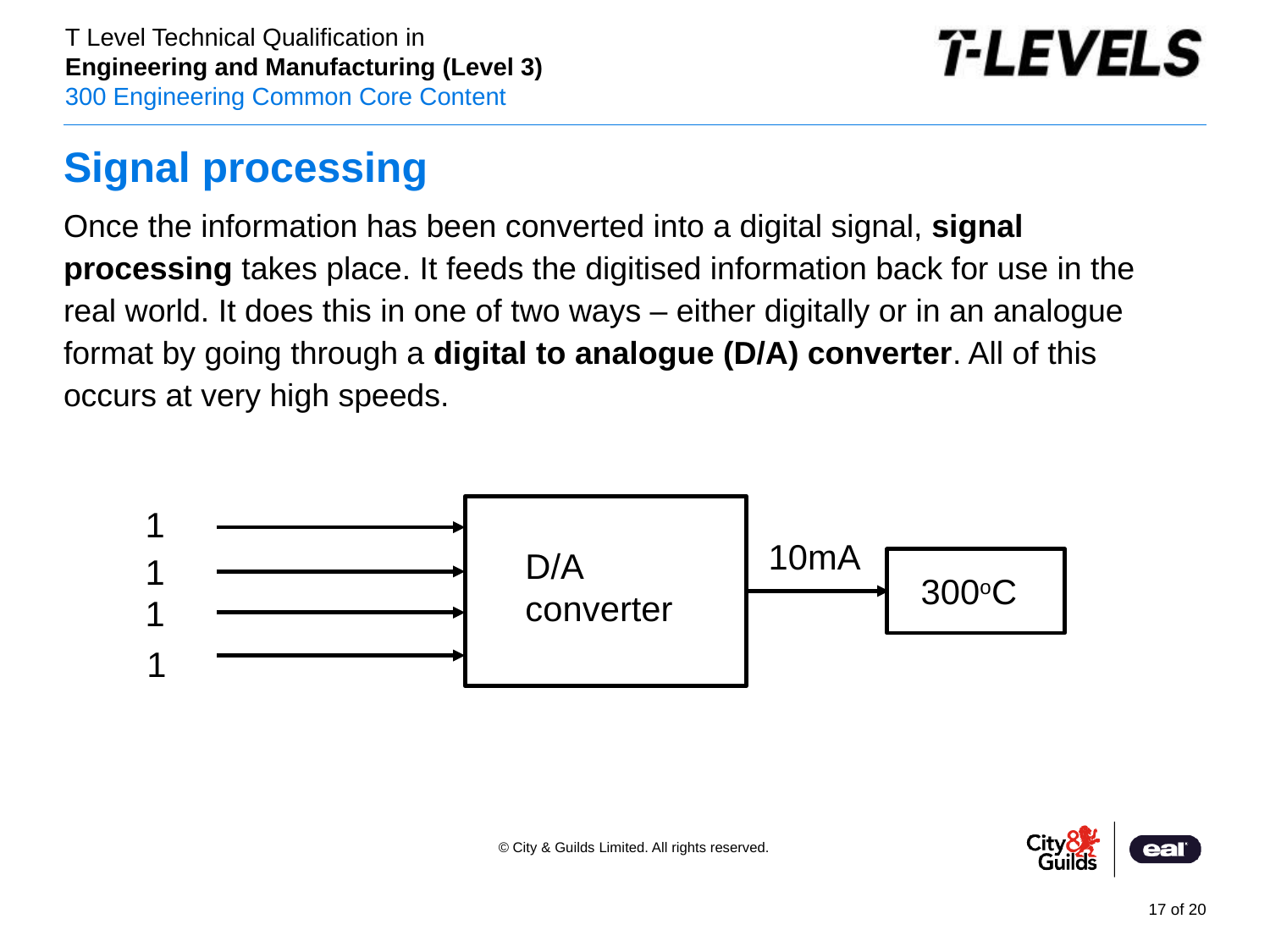

# Signal processing
Once the information has been converted into a digital signal, signal processing takes place. It feeds the digitised information back for use in the real world. It does this in one of two ways – either digitally or in an analogue format by going through a digital to analogue (D/A) converter. All of this occurs at very high speeds.
1

10mA
D/A converter
1

300oC
1
1